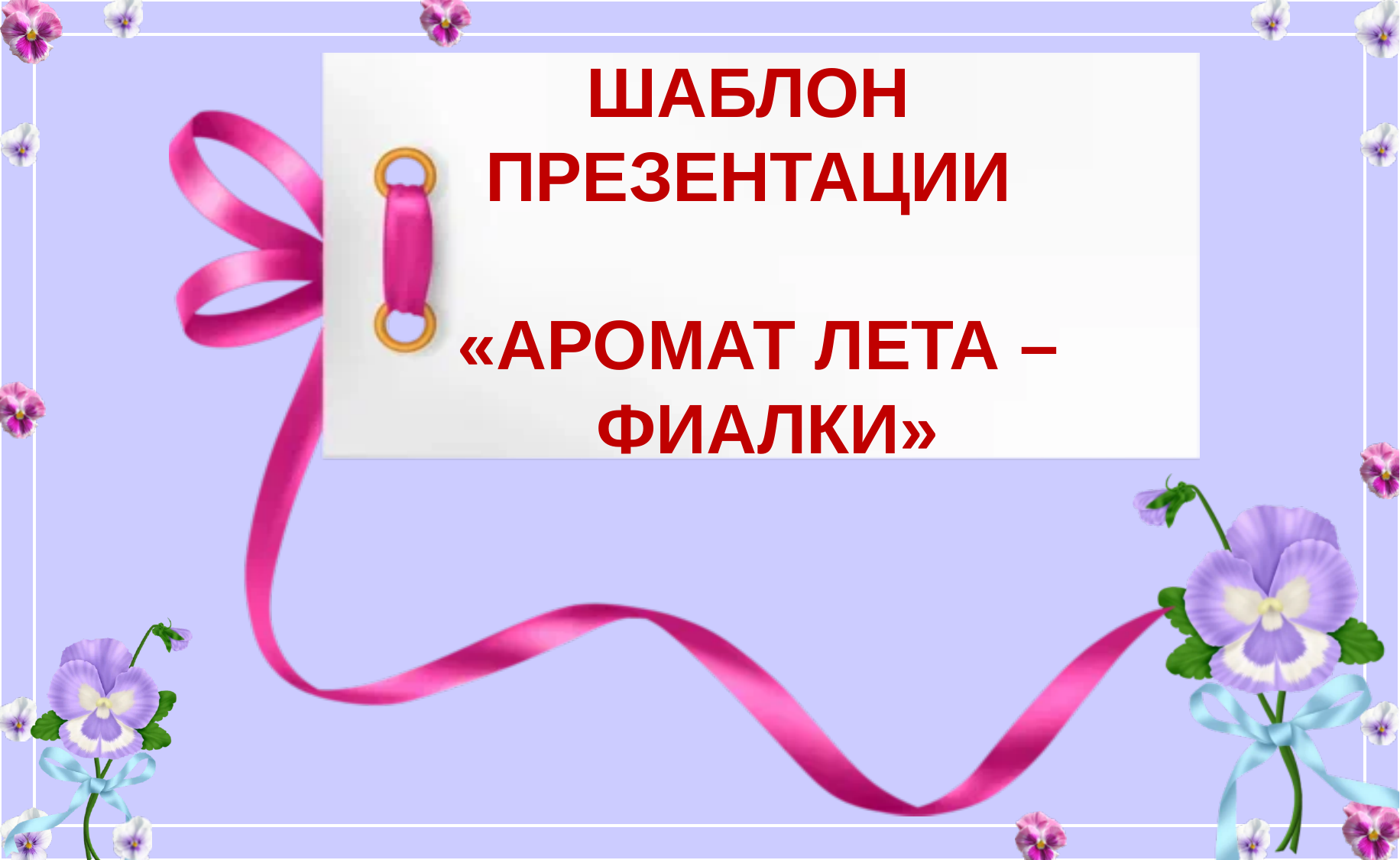

# Шаблон презентации «Аромат лета – фиалки»